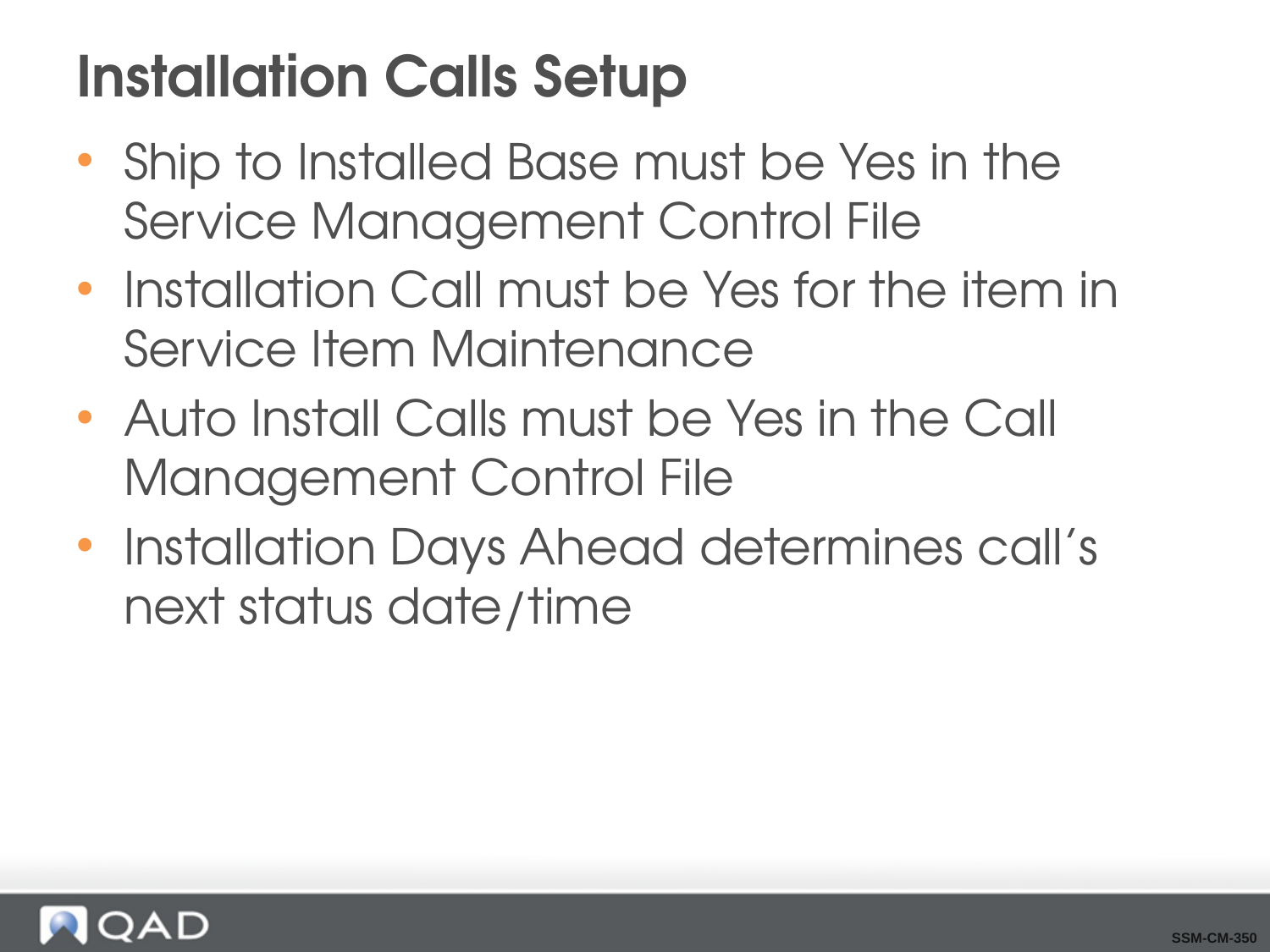

# Installation Calls Setup
Ship to Installed Base must be Yes in the
Service Management Control File
Installation Call must be Yes for the item in
Service Item Maintenance
Auto Install Calls must be Yes in the Call Management Control File
Installation Days Ahead determines call’s next status date/time

SSM-CM-350